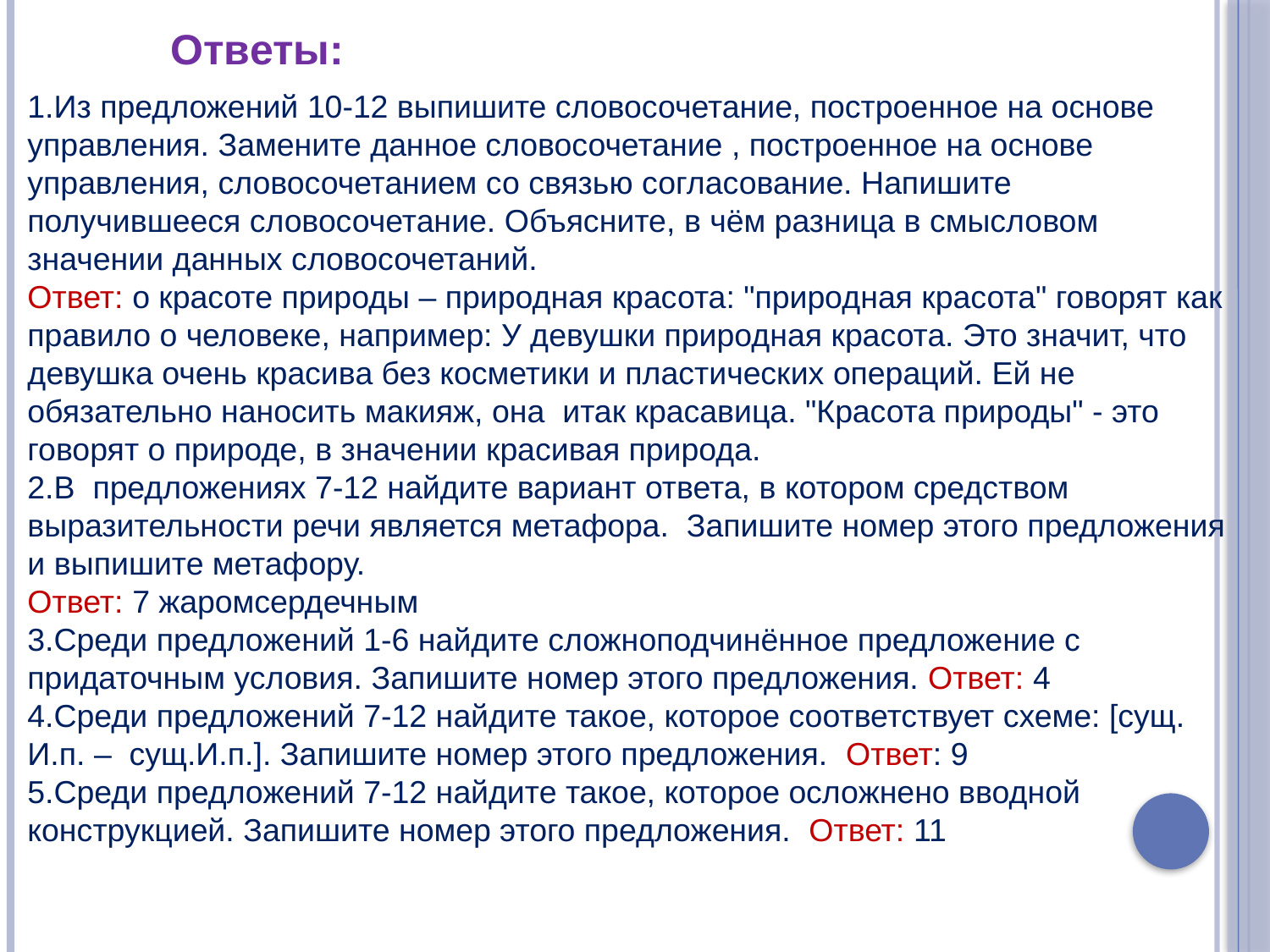

Ответы:
1.Из предложений 10-12 выпишите словосочетание, построенное на основе управления. Замените данное словосочетание , построенное на основе управления, словосочетанием со связью согласование. Напишите получившееся словосочетание. Объясните, в чём разница в смысловом значении данных словосочетаний.
Ответ: о красоте природы – природная красота: "природная красота" говорят как правило о человеке, например: У девушки природная красота. Это значит, что девушка очень красива без косметики и пластических операций. Ей не обязательно наносить макияж, она  итак красавица. "Красота природы" - это говорят о природе, в значении красивая природа.
2.В  предложениях 7-12 найдите вариант ответа, в котором средством выразительности речи является метафора.  Запишите номер этого предложения и выпишите метафору.
Ответ: 7 жаромсердечным
3.Среди предложений 1-6 найдите сложноподчинённое предложение с придаточным условия. Запишите номер этого предложения. Ответ: 4
4.Среди предложений 7-12 найдите такое, которое соответствует схеме: [сущ. И.п. –  сущ.И.п.]. Запишите номер этого предложения.  Ответ: 9
5.Среди предложений 7-12 найдите такое, которое осложнено вводной конструкцией. Запишите номер этого предложения.  Ответ: 11